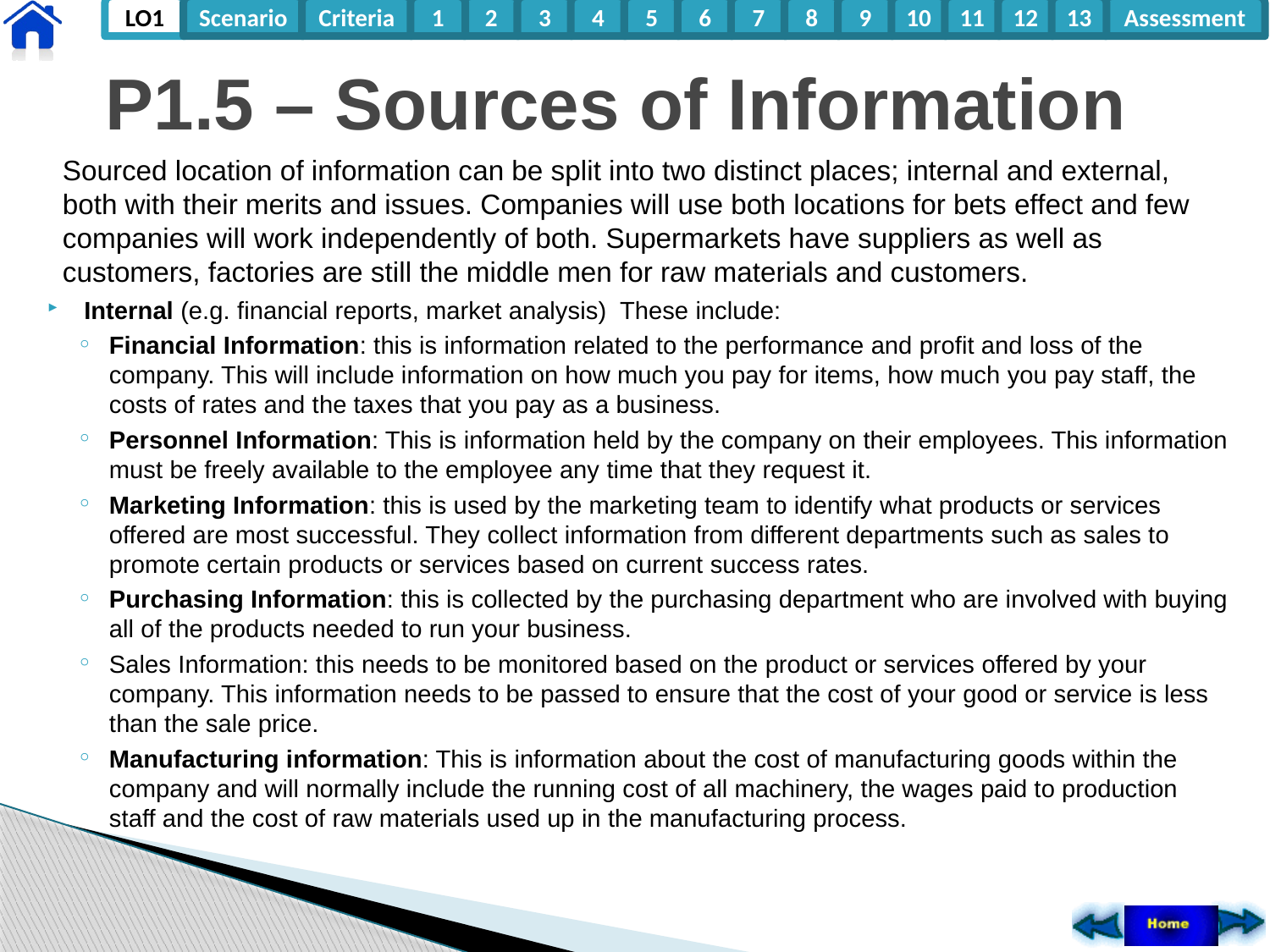

# P1.5 – Sources of Information
Sourced location of information can be split into two distinct places; internal and external, both with their merits and issues. Companies will use both locations for bets effect and few companies will work independently of both. Supermarkets have suppliers as well as customers, factories are still the middle men for raw materials and customers.
Internal (e.g. financial reports, market analysis)  These include:
Financial Information: this is information related to the performance and profit and loss of the company. This will include information on how much you pay for items, how much you pay staff, the costs of rates and the taxes that you pay as a business.
Personnel Information: This is information held by the company on their employees. This information must be freely available to the employee any time that they request it.
Marketing Information: this is used by the marketing team to identify what products or services offered are most successful. They collect information from different departments such as sales to promote certain products or services based on current success rates.
Purchasing Information: this is collected by the purchasing department who are involved with buying all of the products needed to run your business.
Sales Information: this needs to be monitored based on the product or services offered by your company. This information needs to be passed to ensure that the cost of your good or service is less than the sale price.
Manufacturing information: This is information about the cost of manufacturing goods within the company and will normally include the running cost of all machinery, the wages paid to production staff and the cost of raw materials used up in the manufacturing process.